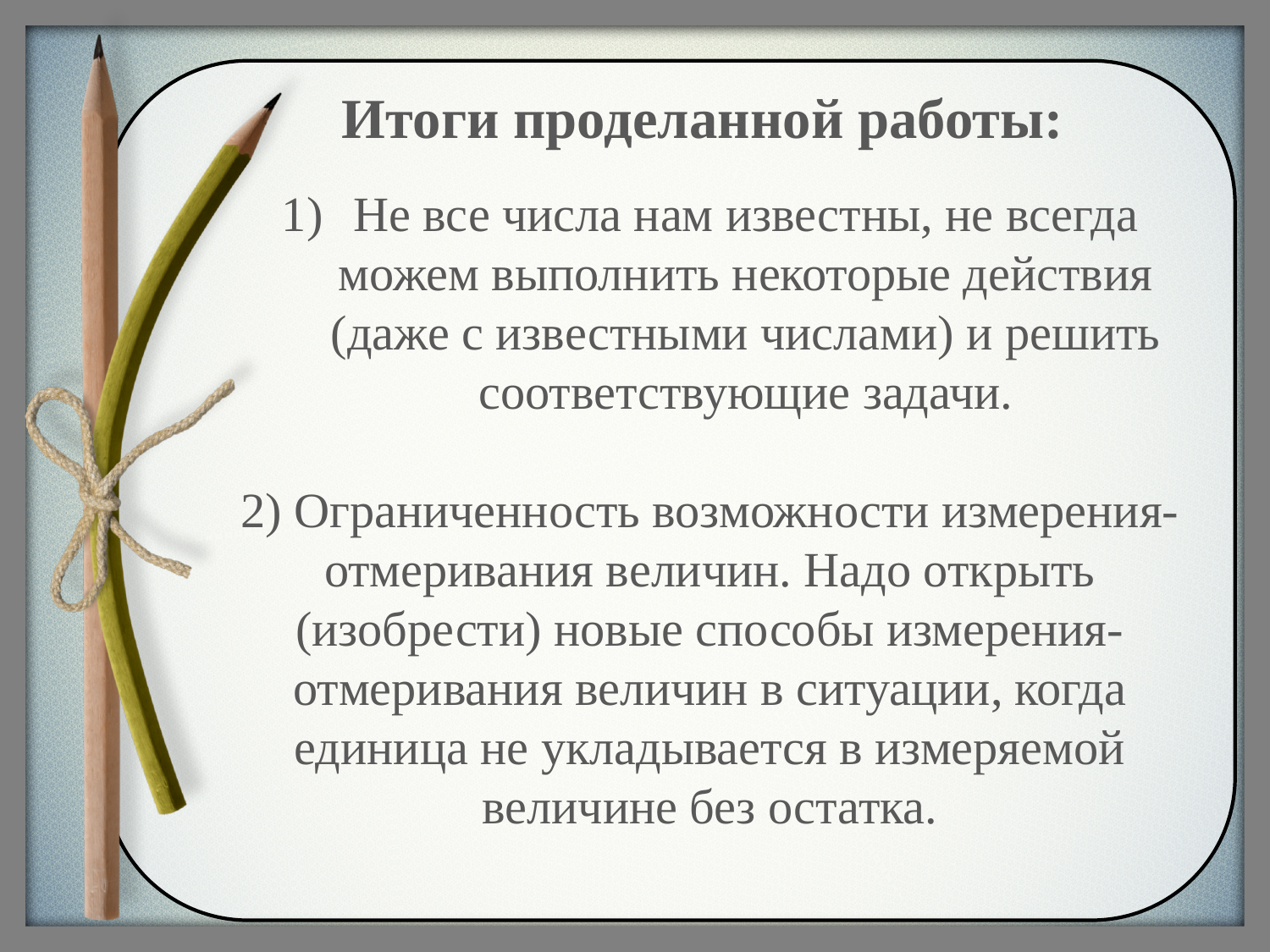

Итоги проделанной работы:
Не все числа нам известны, не всегда можем выполнить некоторые действия (даже с известными числами) и решить соответствующие задачи.

2) Ограниченность возможности измерения-отмеривания величин. Надо открыть (изобрести) новые способы измерения-отмеривания величин в ситуации, когда единица не укладывается в измеряемой величине без остатка.